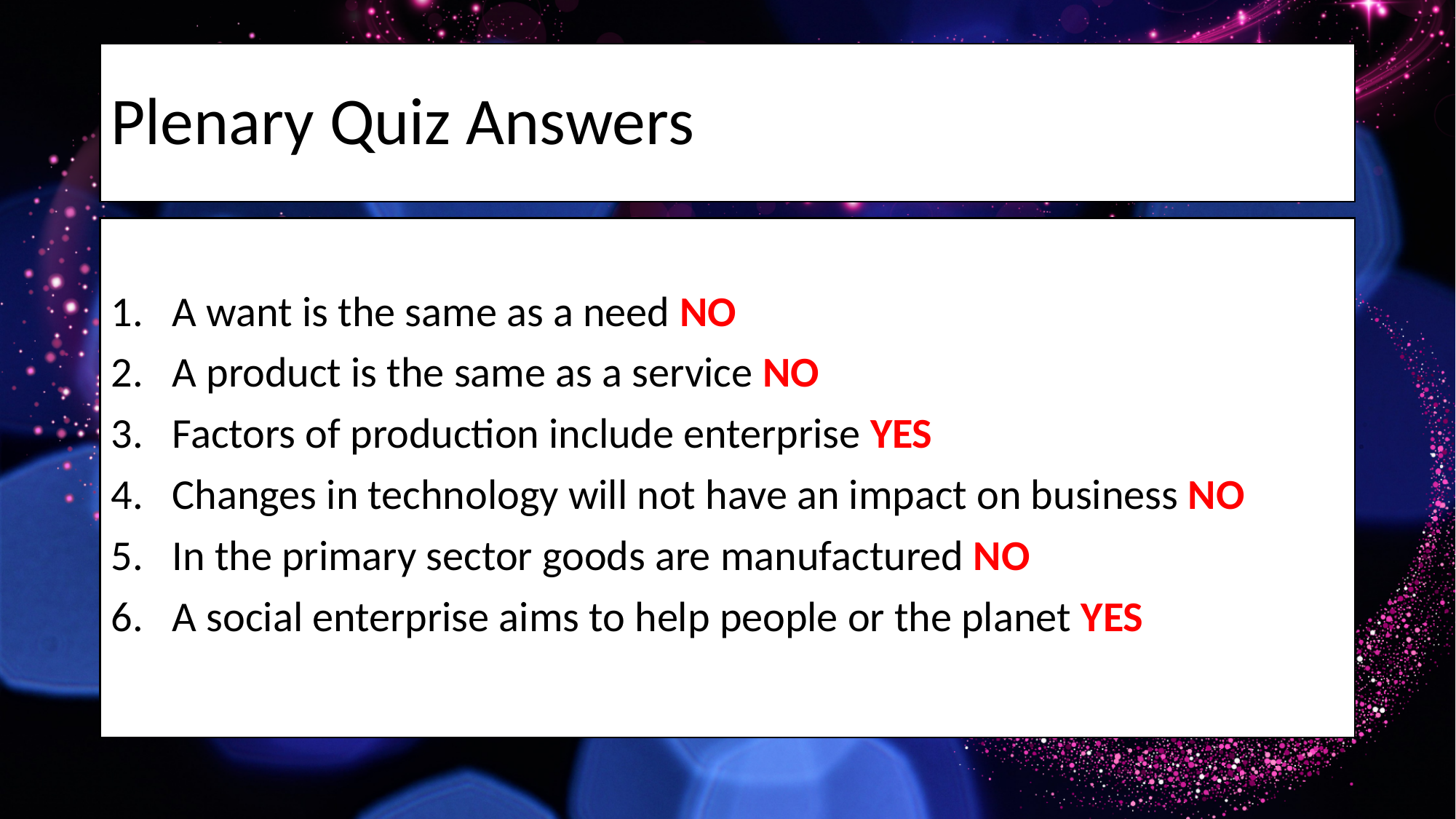

# Plenary Quiz Answers

A want is the same as a need NO
A product is the same as a service NO
Factors of production include enterprise YES
Changes in technology will not have an impact on business NO
In the primary sector goods are manufactured NO
A social enterprise aims to help people or the planet YES